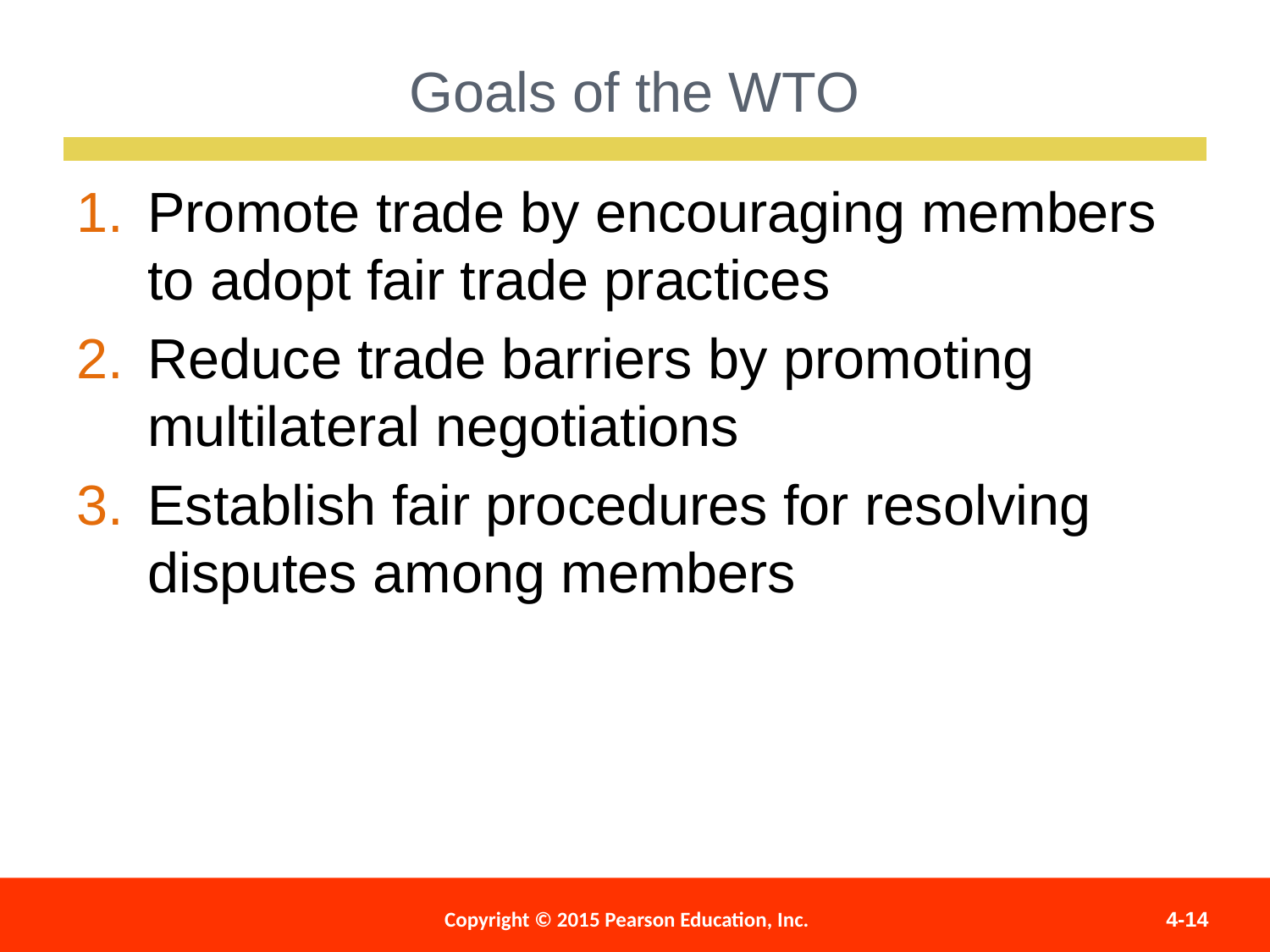

Goals of the WTO
Promote trade by encouraging members to adopt fair trade practices
Reduce trade barriers by promoting multilateral negotiations
Establish fair procedures for resolving disputes among members